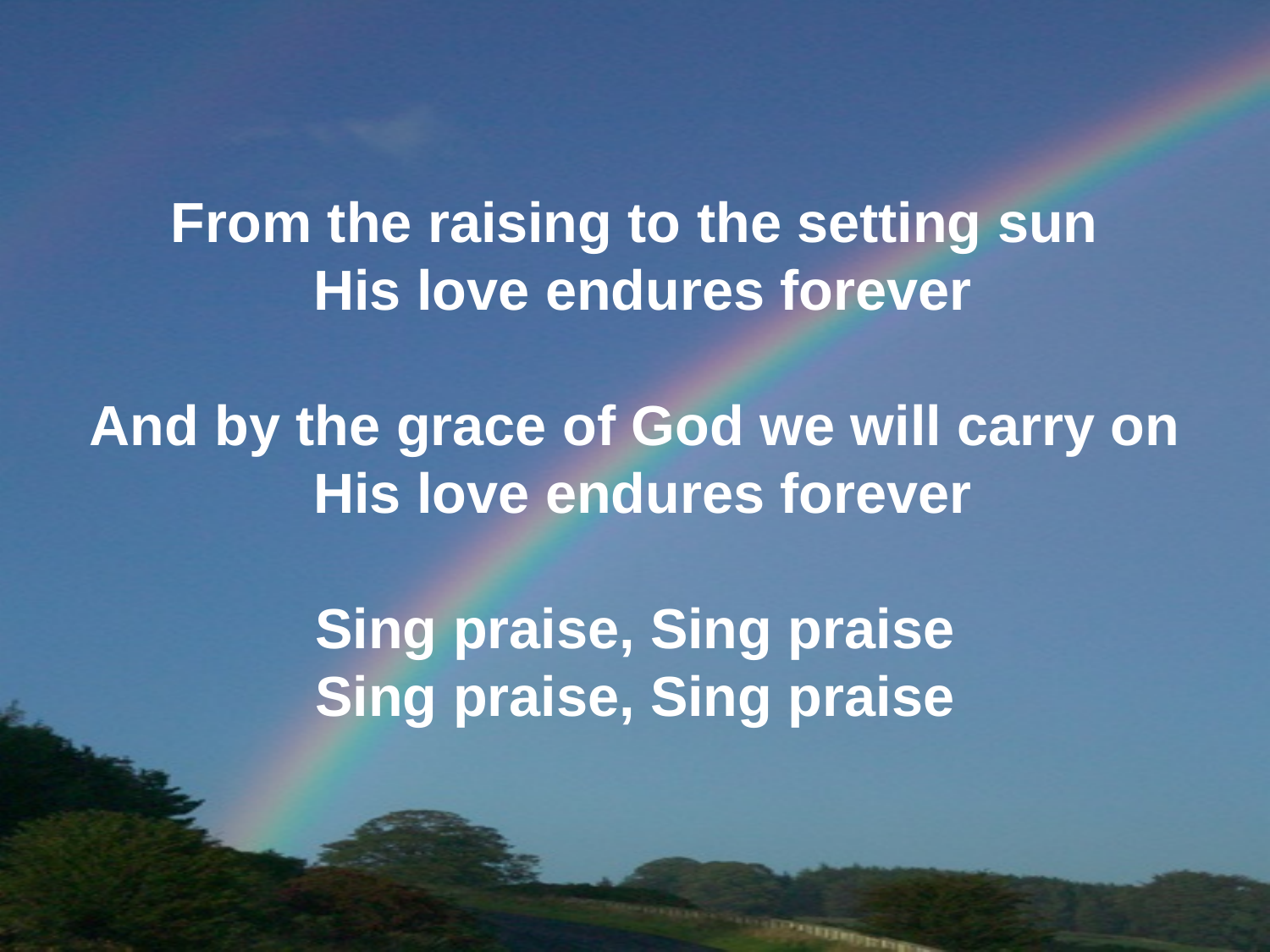

From the raising to the setting sun
 His love endures forever

And by the grace of God we will carry on
 His love endures forever

Sing praise, Sing praise
Sing praise, Sing praise